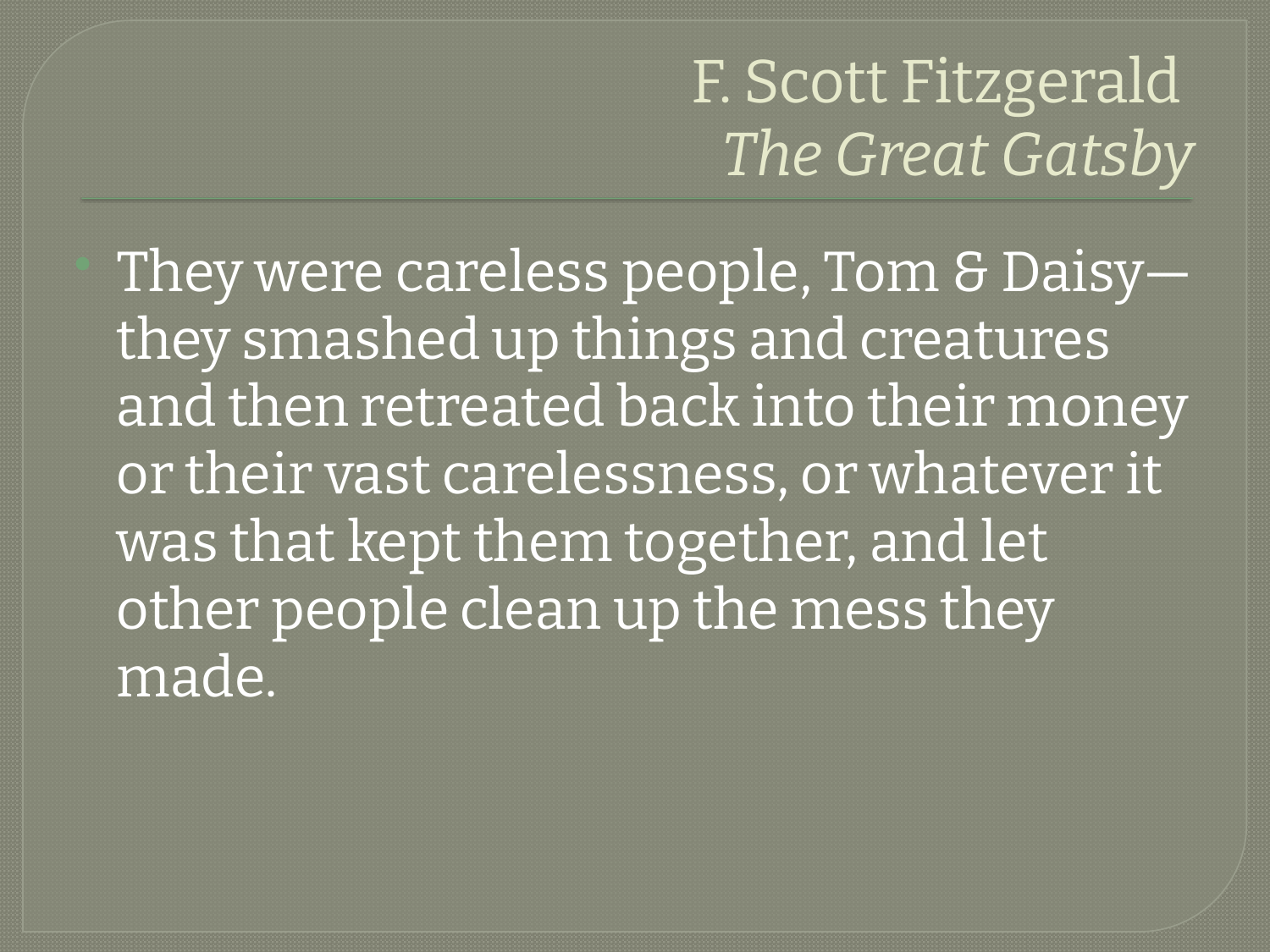

# F. Scott Fitzgerald The Great Gatsby
They were careless people, Tom & Daisy—they smashed up things and creatures and then retreated back into their money or their vast carelessness, or whatever it was that kept them together, and let other people clean up the mess they made.